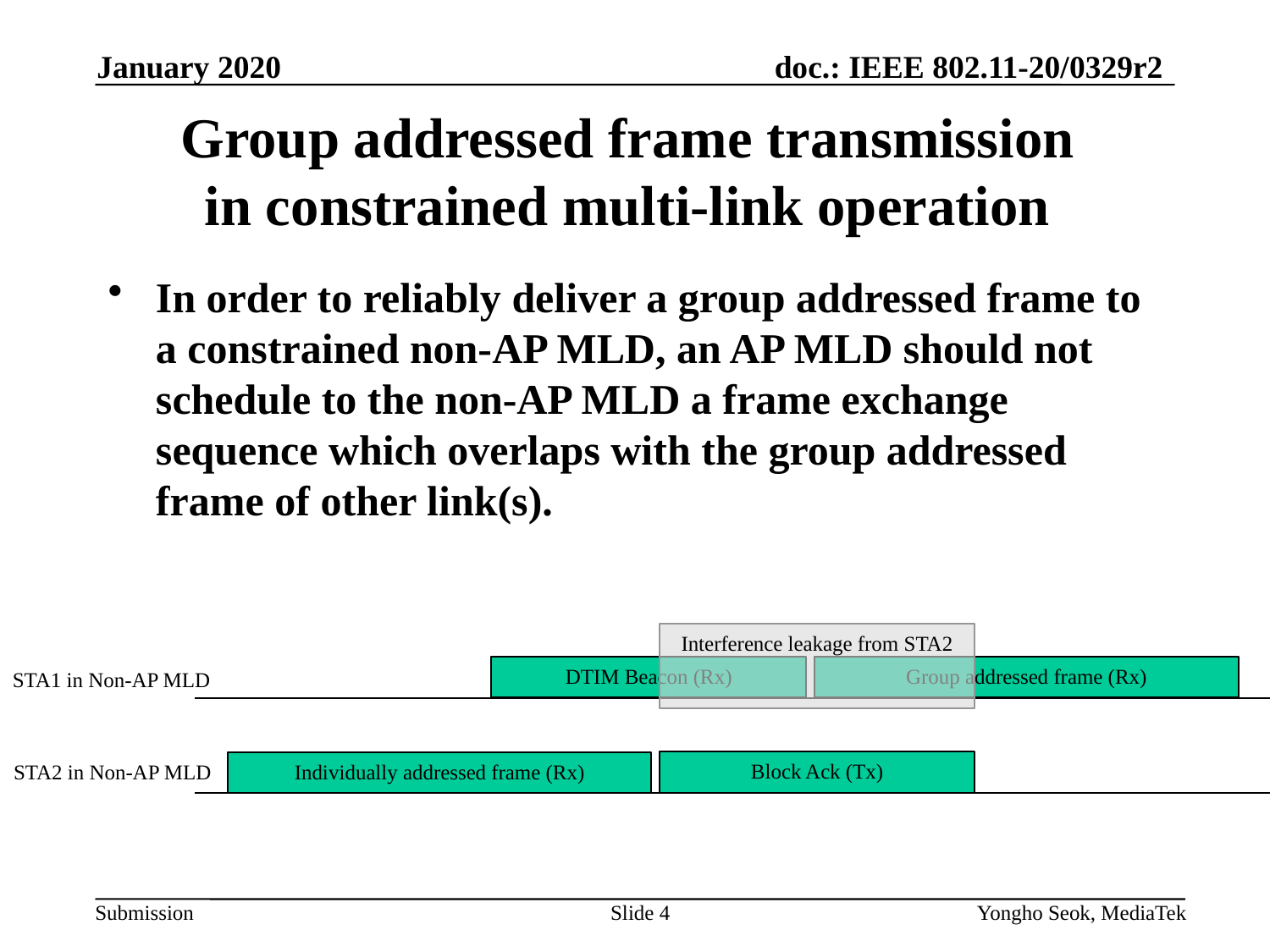

January 2020
# Group addressed frame transmission in constrained multi-link operation
In order to reliably deliver a group addressed frame to a constrained non-AP MLD, an AP MLD should not schedule to the non-AP MLD a frame exchange sequence which overlaps with the group addressed frame of other link(s).
Interference leakage from STA2
DTIM Beacon (Rx)
Group addressed frame (Rx)
STA1 in Non-AP MLD
Block Ack (Tx)
STA2 in Non-AP MLD
Individually addressed frame (Rx)
Slide 4
Yongho Seok, MediaTek